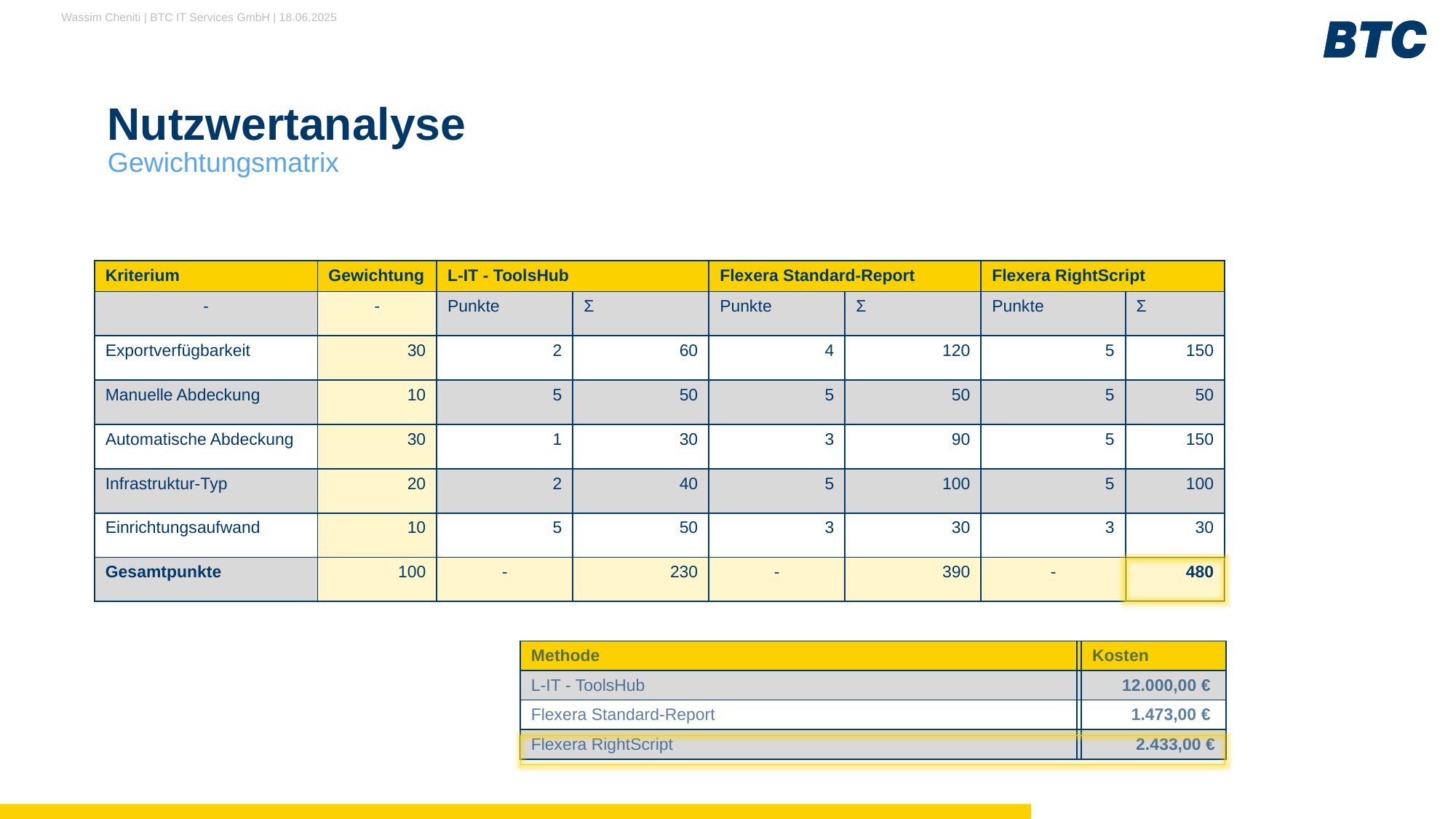

Wassim Cheniti | BTC IT Services GmbH | 18.06.2025
# Nutzwertanalyse
Gewichtungsmatrix
| Kriterium | Gewichtung | L-IT - ToolsHub |  | Flexera Standard-Report |  | Flexera RightScript |  |
| --- | --- | --- | --- | --- | --- | --- | --- |
| - | - | Punkte | Σ | Punkte | Σ | Punkte | Σ |
| Exportverfügbarkeit | 30 | 2 | 60 | 4 | 120 | 5 | 150 |
| Manuelle Abdeckung | 10 | 5 | 50 | 5 | 50 | 5 | 50 |
| Automatische Abdeckung | 30 | 1 | 30 | 3 | 90 | 5 | 150 |
| Infrastruktur-Typ | 20 | 2 | 40 | 5 | 100 | 5 | 100 |
| Einrichtungsaufwand | 10 | 5 | 50 | 3 | 30 | 3 | 30 |
| Gesamtpunkte | 100 | - | 230 | - | 390 | - | 480 |

| Methode |  | Kosten |
| --- | --- | --- |
| L-IT - ToolsHub |  | 12.000,00 € |
| Flexera Standard-Report |  | 1.473,00 € |
| Flexera RightScript |  | 2.433,00 € |

19